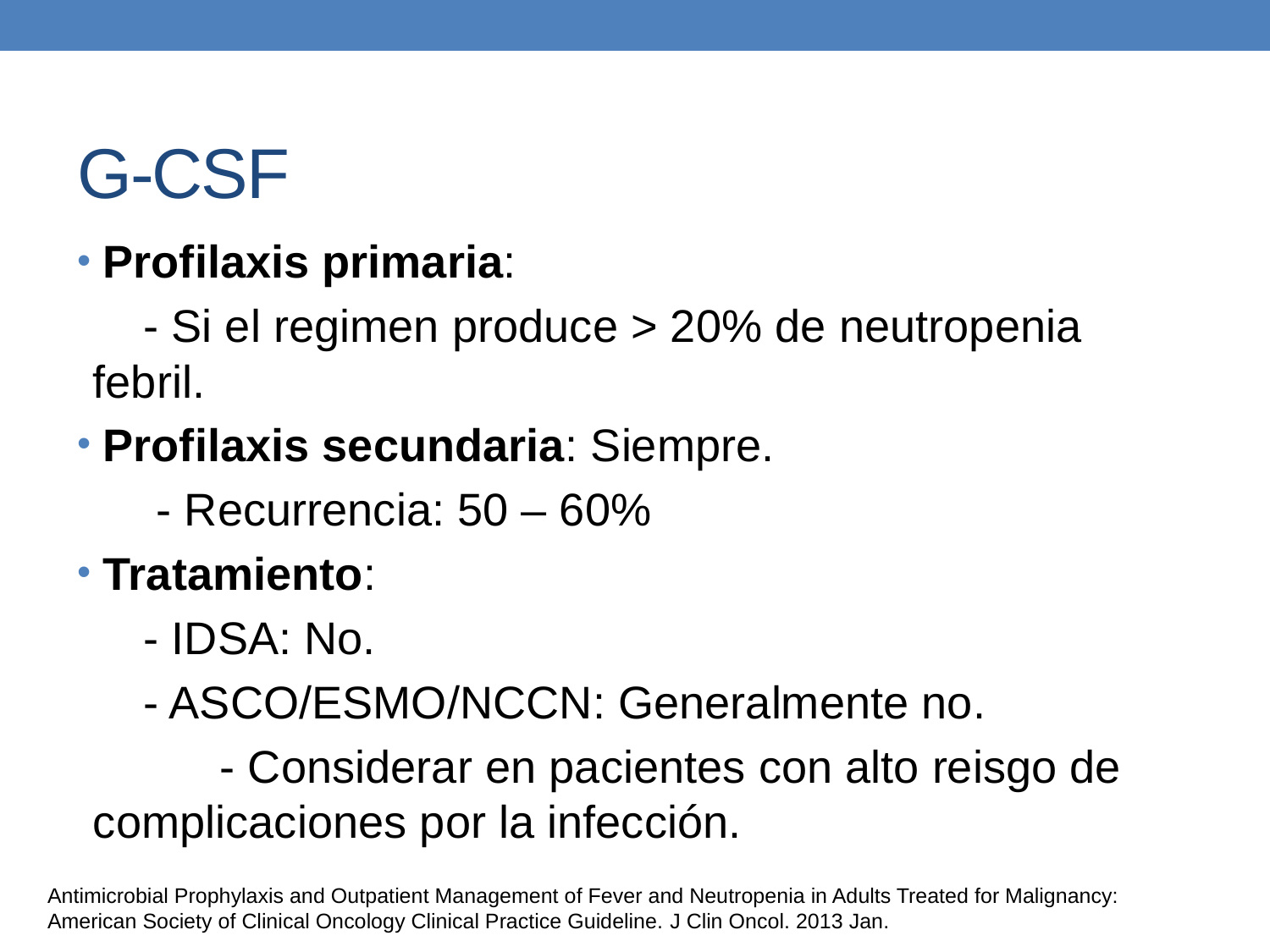

# G-CSF
Profilaxis primaria:
    - Si el regimen produce > 20% de neutropenia febril.
Profilaxis secundaria: Siempre.
     - Recurrencia: 50 – 60%
Tratamiento:
    - IDSA: No.
    - ASCO/ESMO/NCCN: Generalmente no.
	- Considerar en pacientes con alto reisgo de complicaciones por la infección.
Antimicrobial Prophylaxis and Outpatient Management of Fever and Neutropenia in Adults Treated for Malignancy: American Society of Clinical Oncology Clinical Practice Guideline. J Clin Oncol. 2013 Jan.